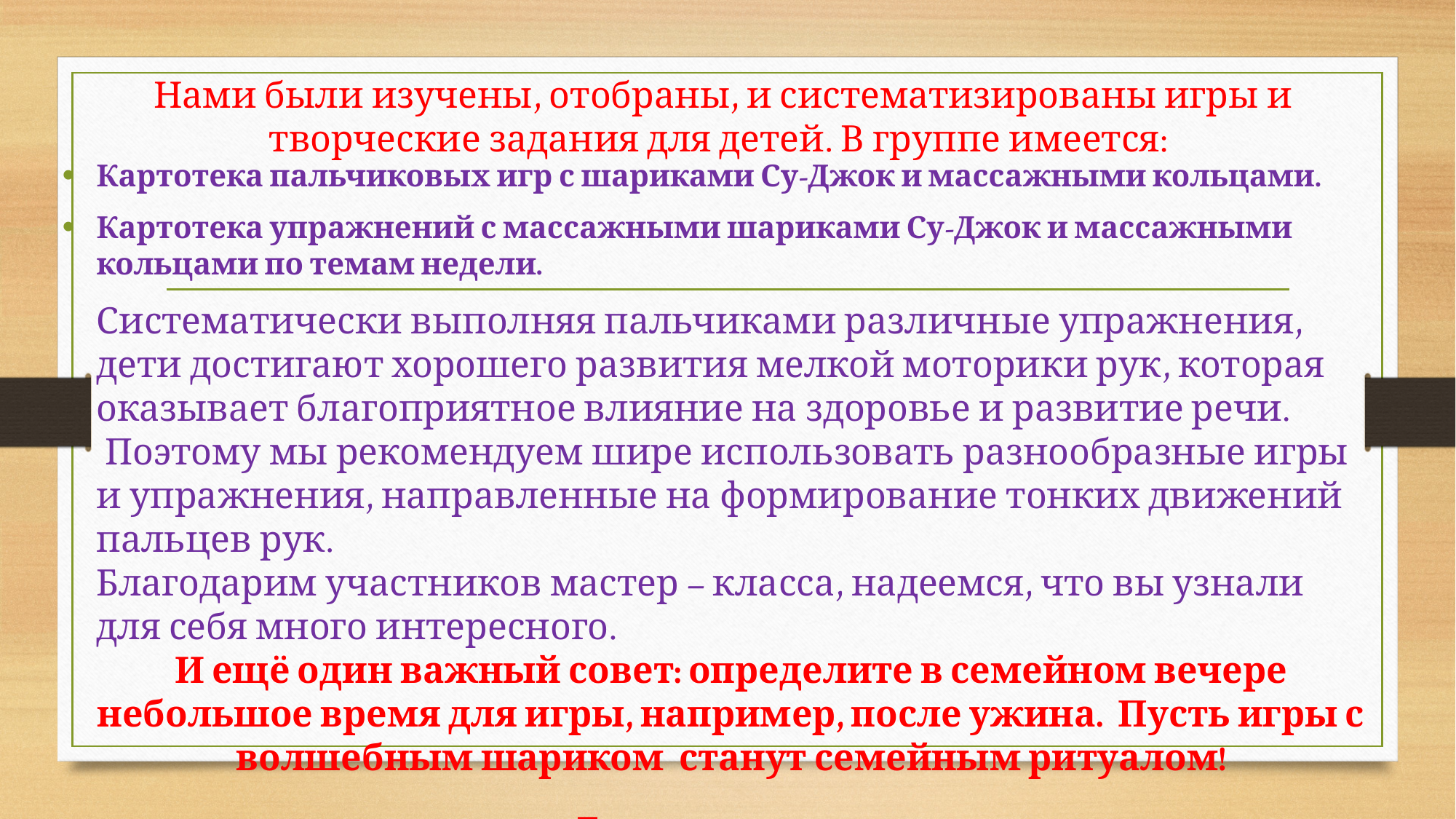

Нами были изучены, отобраны, и систематизированы игры и творческие задания для детей. В группе имеется:
Картотека пальчиковых игр с шариками Су-Джок и массажными кольцами.
Картотека упражнений с массажными шариками Су-Джок и массажными кольцами по темам недели.

Систематически выполняя пальчиками различные упражнения, дети достигают хорошего развития мелкой моторики рук, которая оказывает благоприятное влияние на здоровье и развитие речи.
 Поэтому мы рекомендуем шире использовать разнообразные игры и упражнения, направленные на формирование тонких движений пальцев рук.
Благодарим участников мастер – класса, надеемся, что вы узнали для себя много интересного.
И ещё один важный совет: определите в семейном вечере небольшое время для игры, например, после ужина.  Пусть игры с волшебным шариком  станут семейным ритуалом!

Будьте здоровы!